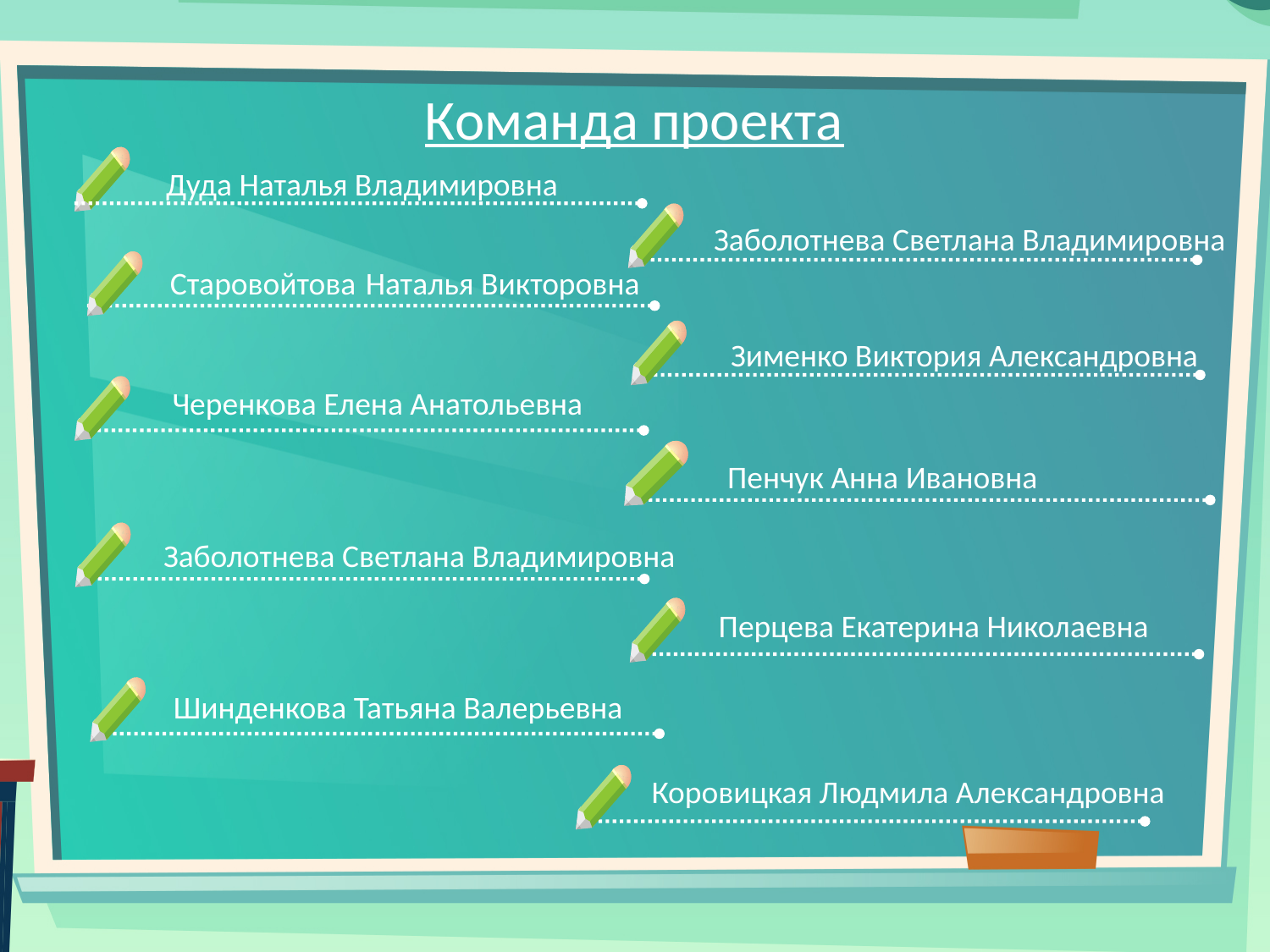

# Команда проекта
Дуда Наталья Владимировна

Заболотнева Светлана Владимировна

Старовойтова Наталья Викторовна

Зименко Виктория Александровна

Черенкова Елена Анатольевна

Пенчук Анна Ивановна

Заболотнева Светлана Владимировна

Перцева Екатерина Николаевна

Шинденкова Татьяна Валерьевна

Коровицкая Людмила Александровна